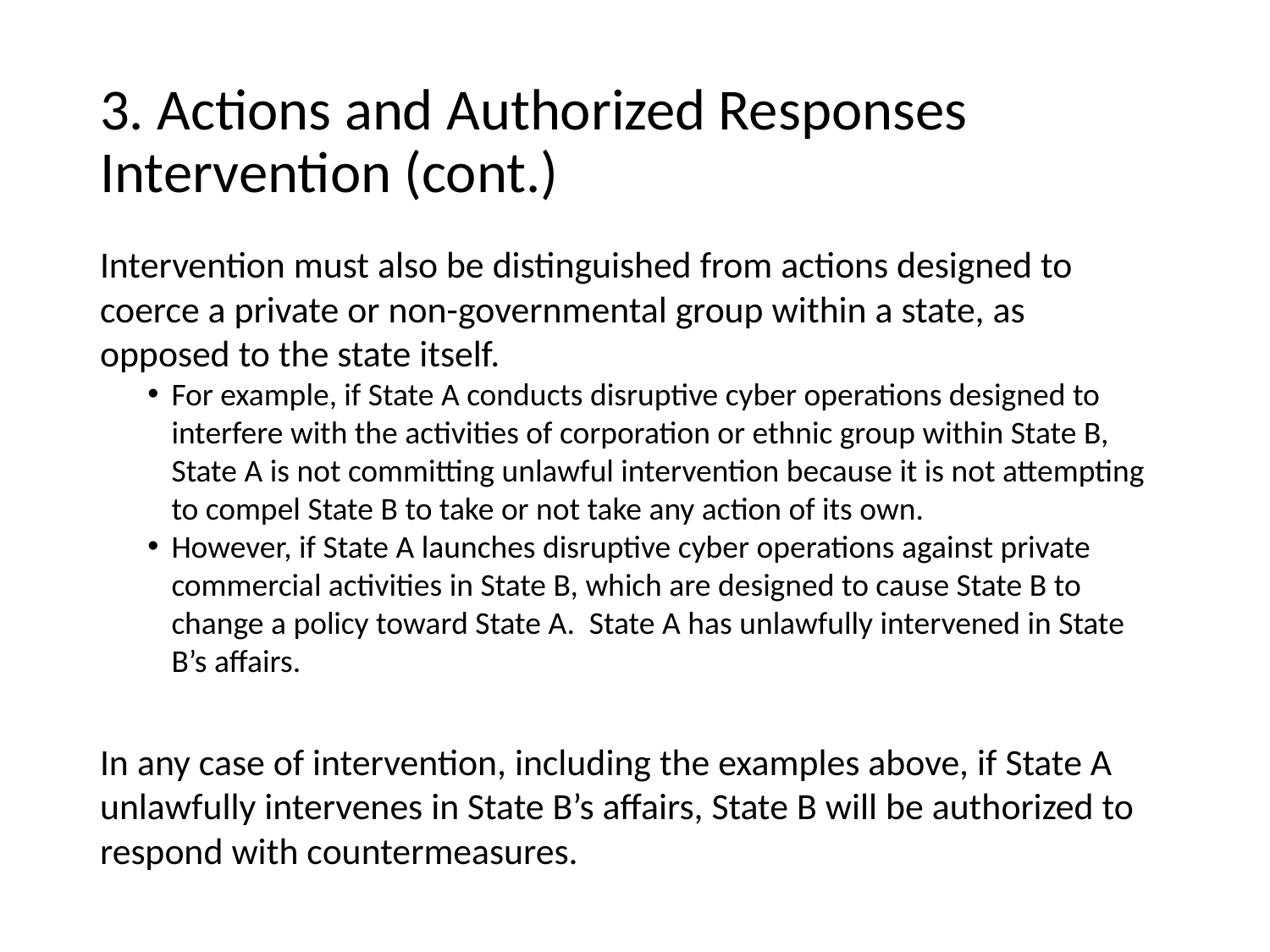

# 3. Actions and Authorized Responses Intervention (cont.)
Intervention must also be distinguished from actions designed to coerce a private or non-governmental group within a state, as opposed to the state itself.
For example, if State A conducts disruptive cyber operations designed to interfere with the activities of corporation or ethnic group within State B, State A is not committing unlawful intervention because it is not attempting to compel State B to take or not take any action of its own.
However, if State A launches disruptive cyber operations against private commercial activities in State B, which are designed to cause State B to change a policy toward State A.  State A has unlawfully intervened in State B’s affairs.

In any case of intervention, including the examples above, if State A unlawfully intervenes in State B’s affairs, State B will be authorized to respond with countermeasures.